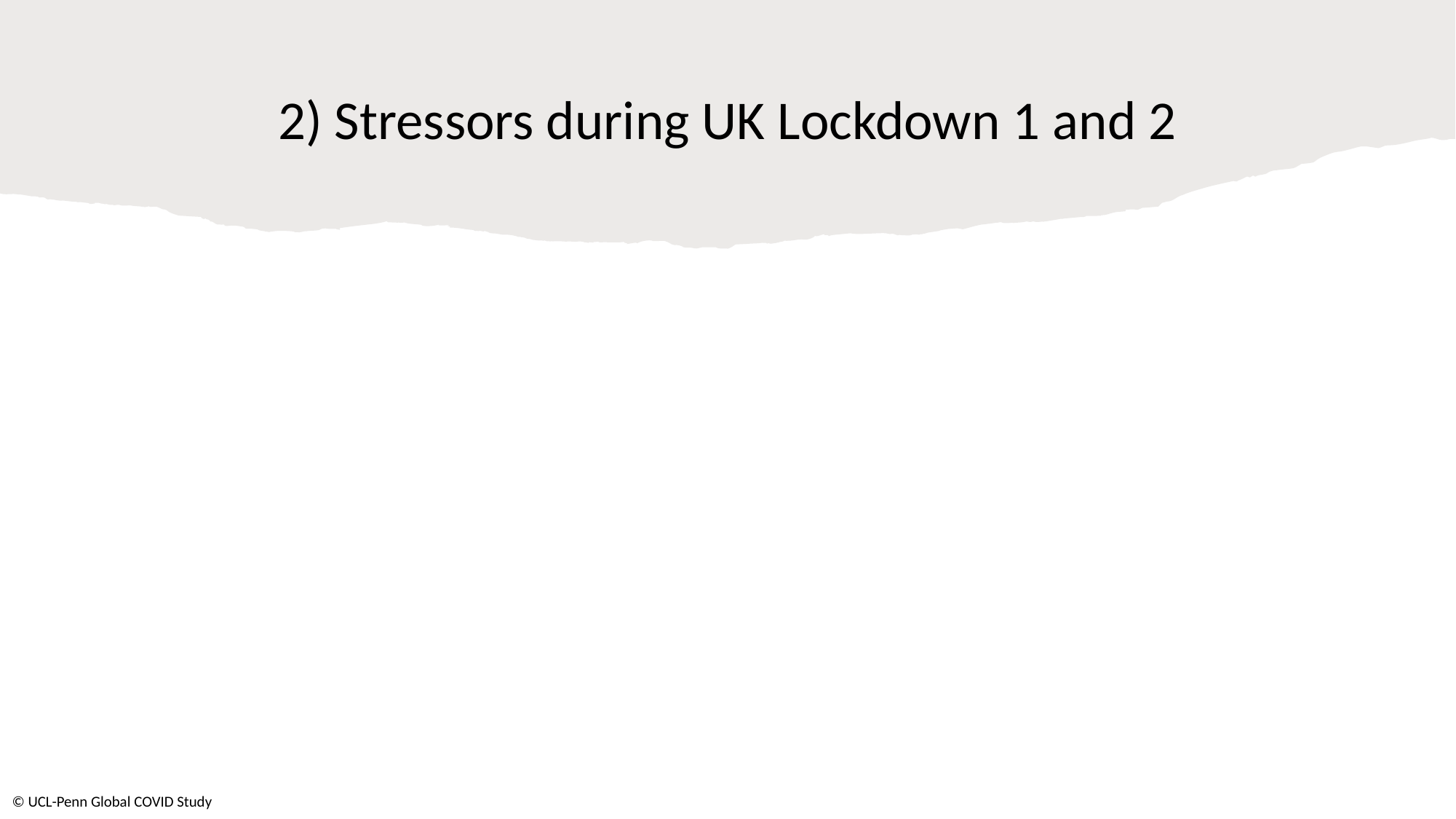

2) Stressors during UK Lockdown 1 and 2
© UCL-Penn Global COVID Study